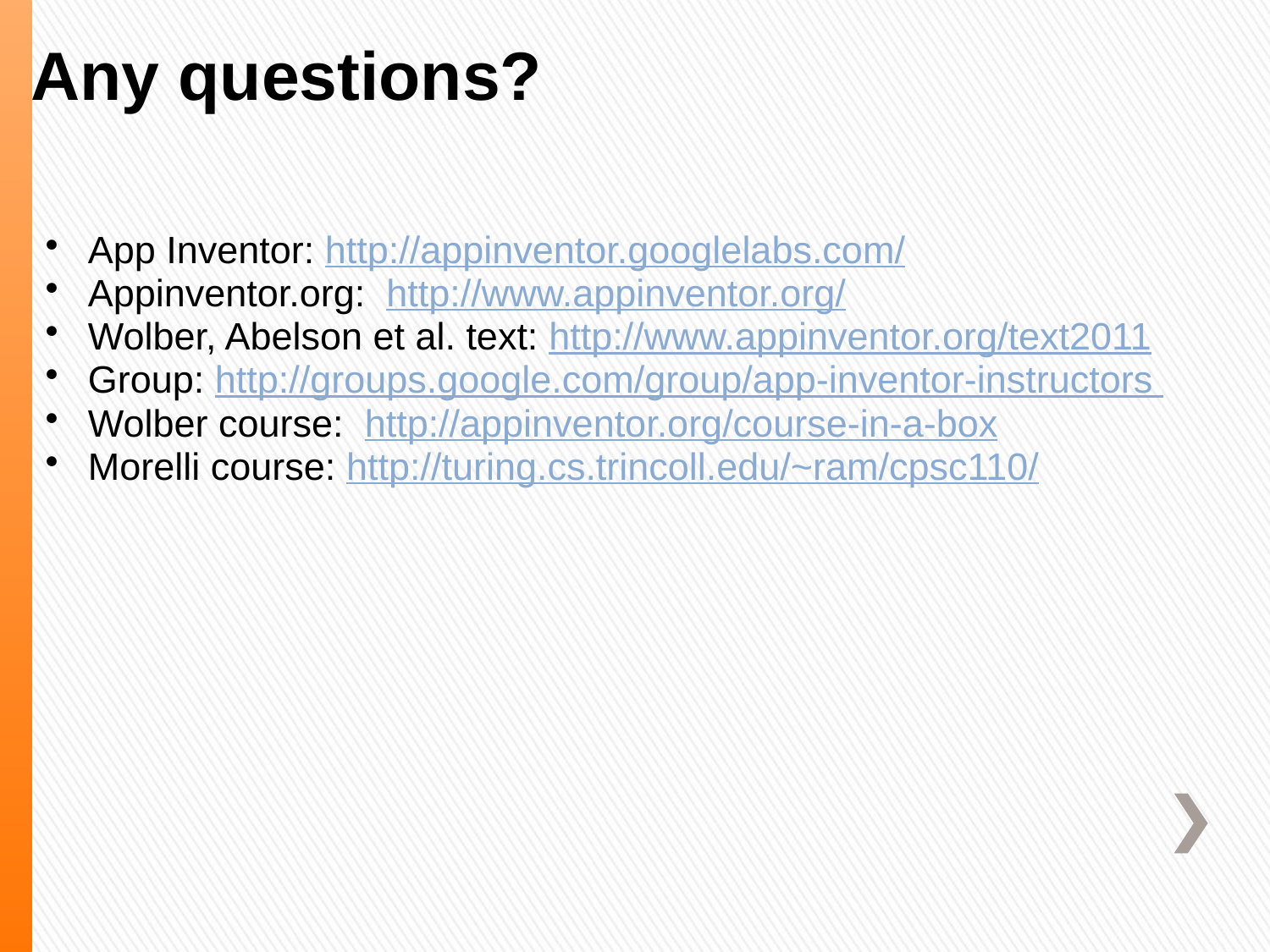

# Any questions?
App Inventor: http://appinventor.googlelabs.com/
Appinventor.org:  http://www.appinventor.org/
Wolber, Abelson et al. text: http://www.appinventor.org/text2011
Group: http://groups.google.com/group/app-inventor-instructors
Wolber course:  http://appinventor.org/course-in-a-box
Morelli course: http://turing.cs.trincoll.edu/~ram/cpsc110/